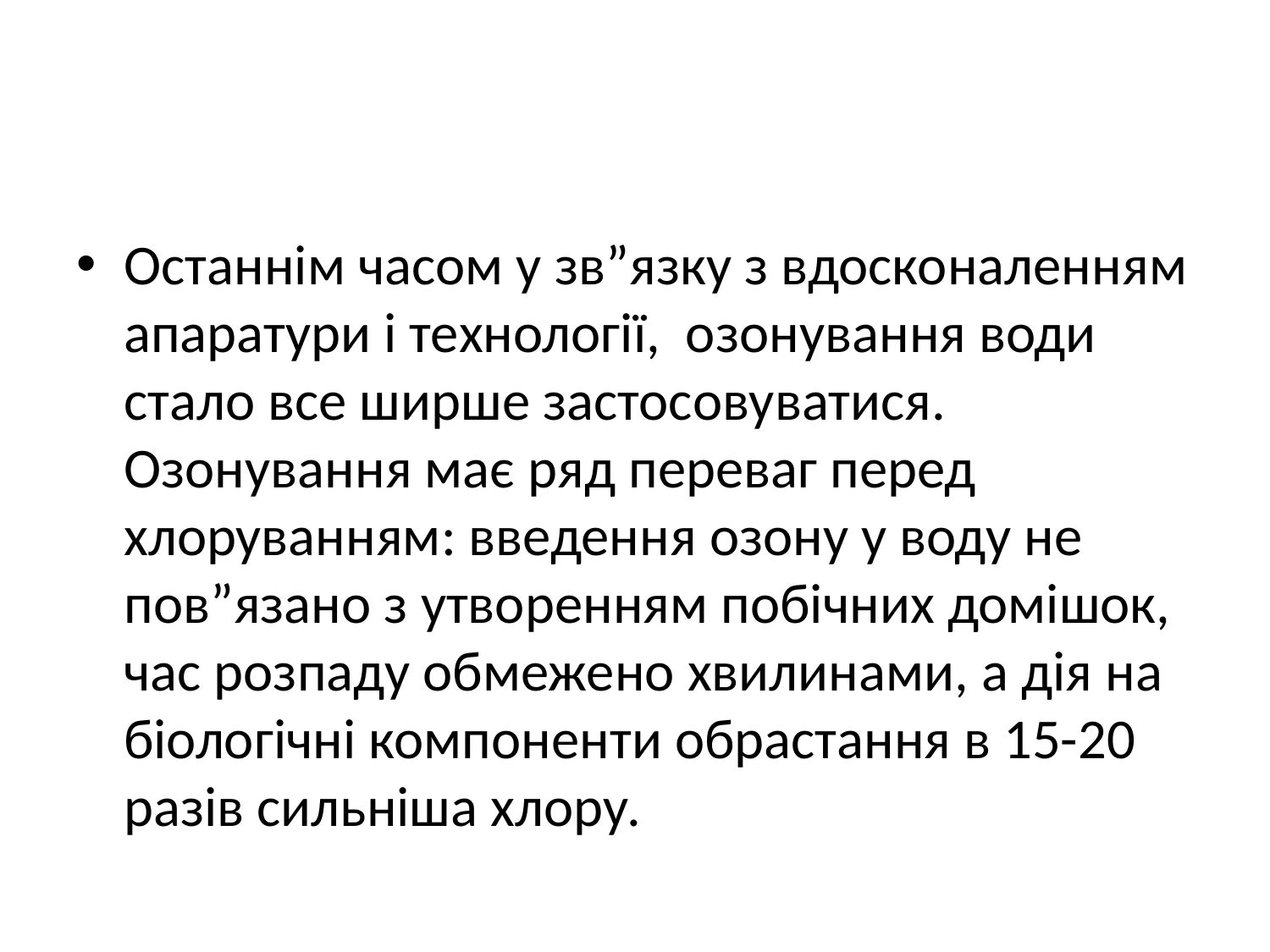

#
Останнім часом у зв”язку з вдосконаленням апаратури і технології,  озонування води стало все ширше застосовуватися. Озонування має ряд переваг перед хлоруванням: введення озону у воду не пов”язано з утворенням побічних домішок, час розпаду обмежено хвилинами, а дія на біологічні компоненти обрастання в 15-20 разів сильніша хлору.